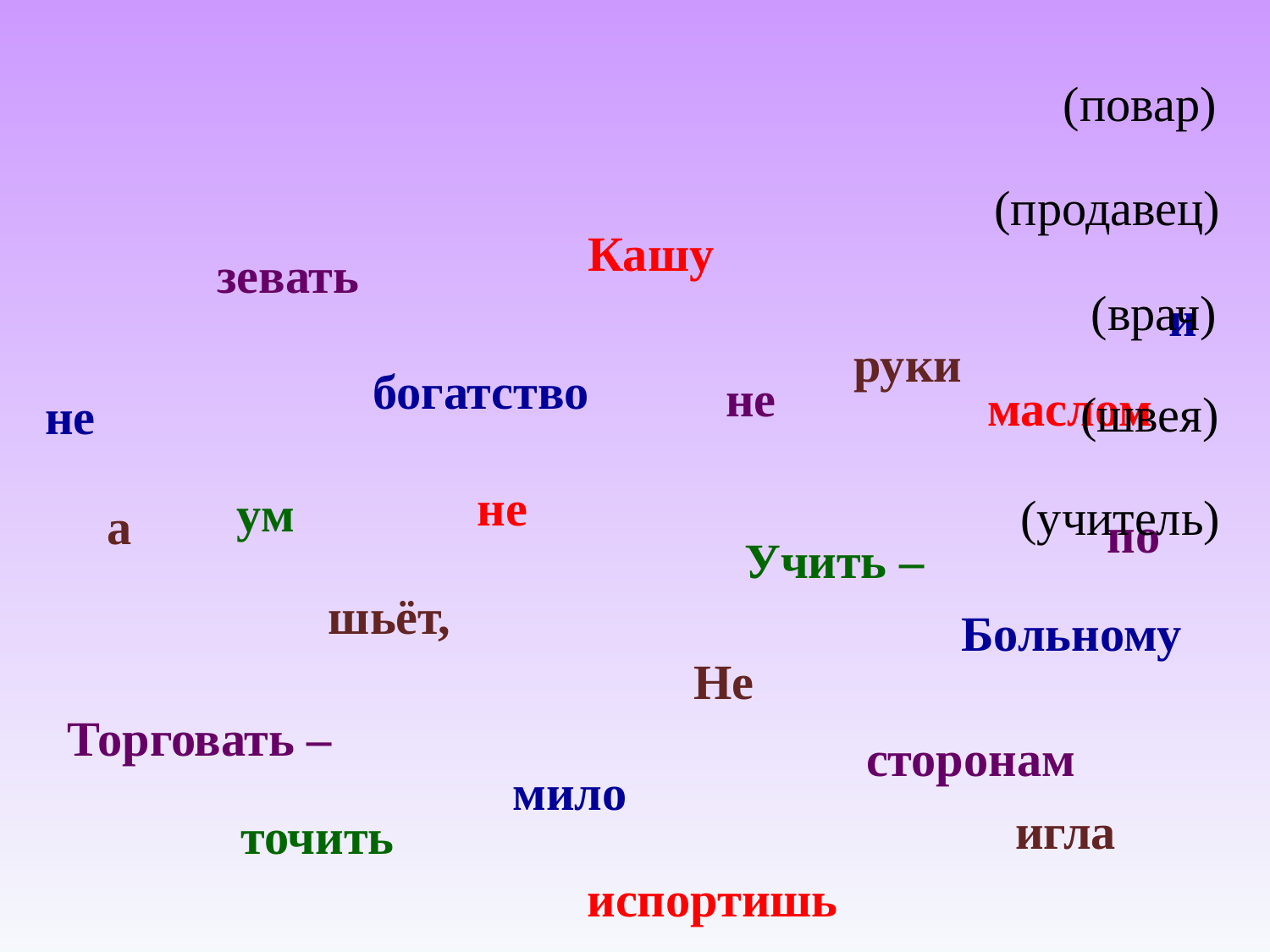

(повар)
(продавец)
Кашу
зевать
(врач)
и
руки
богатство
не
маслом
(швея)
не
не
ум
(учитель)
а
по
Учить –
шьёт,
Больному
Не
Торговать –
сторонам
мило
игла
точить
испортишь